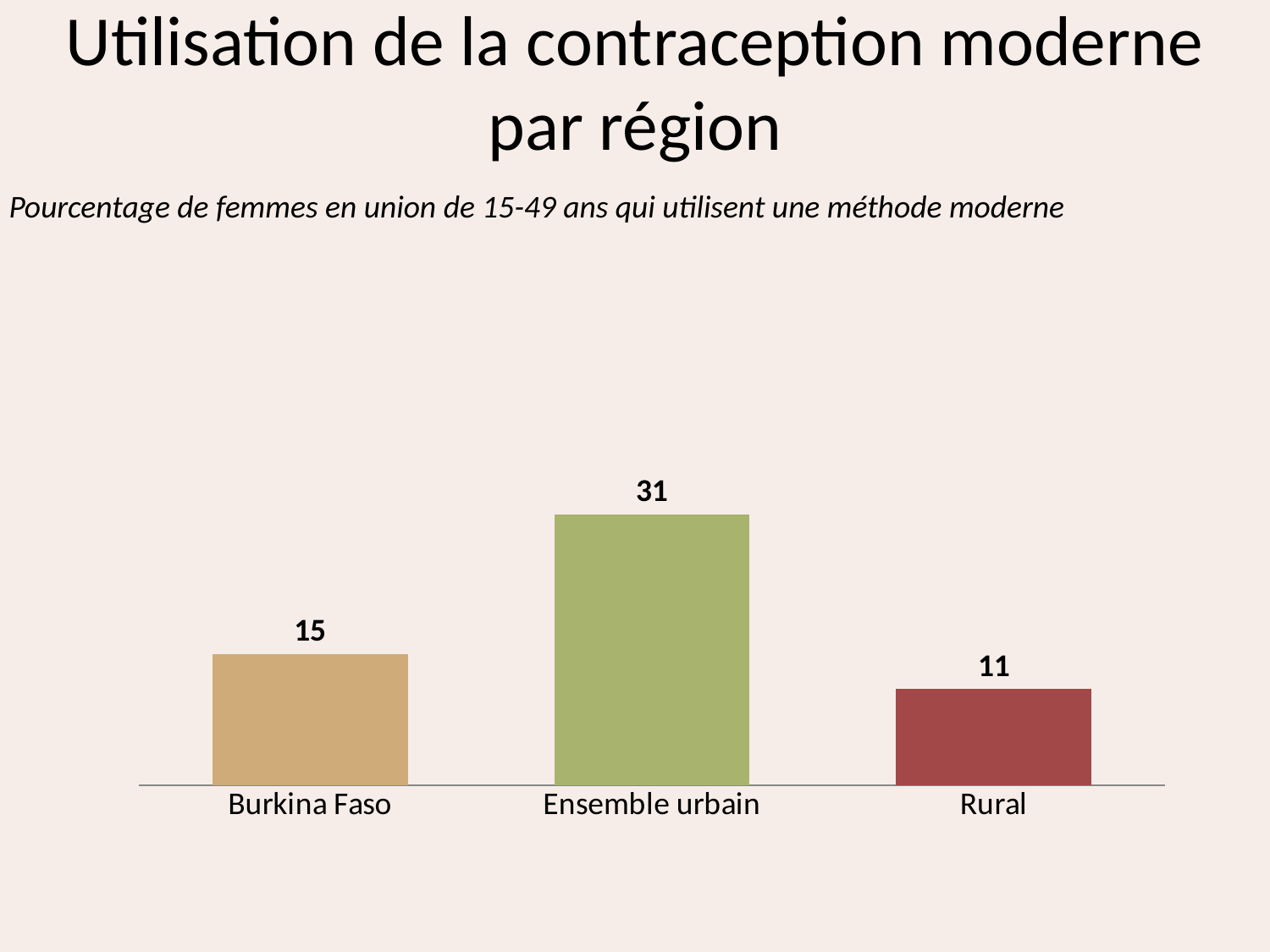

# Utilisation de la contraception moderne par région
Pourcentage de femmes en union de 15-49 ans qui utilisent une méthode moderne

### Chart

| Category |  |
|---|---|
| Burkina Faso | 15.0 |
| Ensemble urbain | 31.0 |
| Rural | 11.0 |